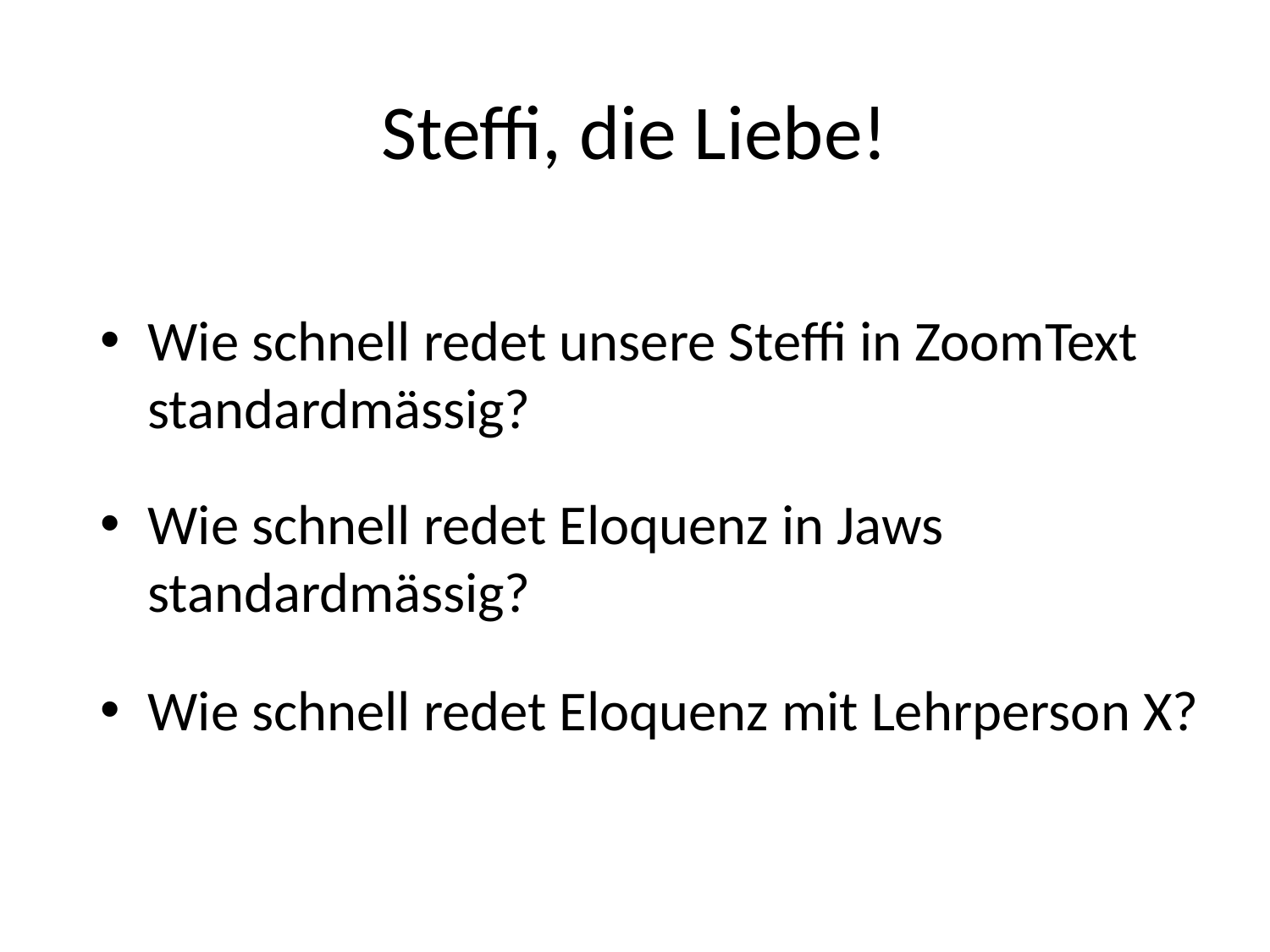

# Steffi, die Liebe!

Wie schnell redet unsere Steffi in ZoomText standardmässig?

Wie schnell redet Eloquenz in Jaws standardmässig?

Wie schnell redet Eloquenz mit Lehrperson X?